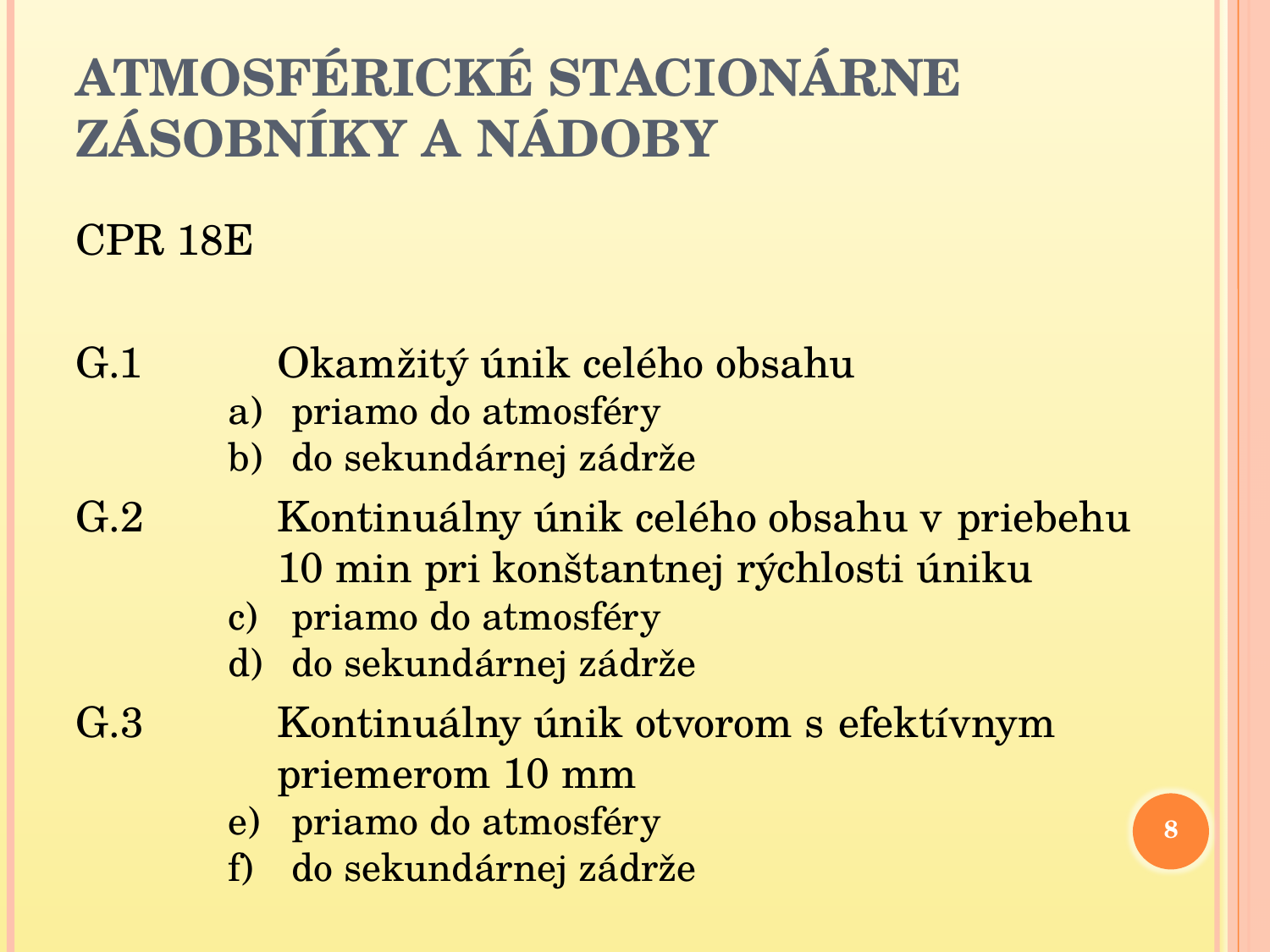

# Atmosférické stacionárne zásobníky a nádoby
CPR 18E

G.1 	Okamžitý únik celého obsahu
priamo do atmosféry
do sekundárnej zádrže
G.2 	Kontinuálny únik celého obsahu v priebehu
		10 min pri konštantnej rýchlosti úniku
priamo do atmosféry
do sekundárnej zádrže
G.3 	Kontinuálny únik otvorom s efektívnym 	priemerom 10 mm
priamo do atmosféry
do sekundárnej zádrže

8